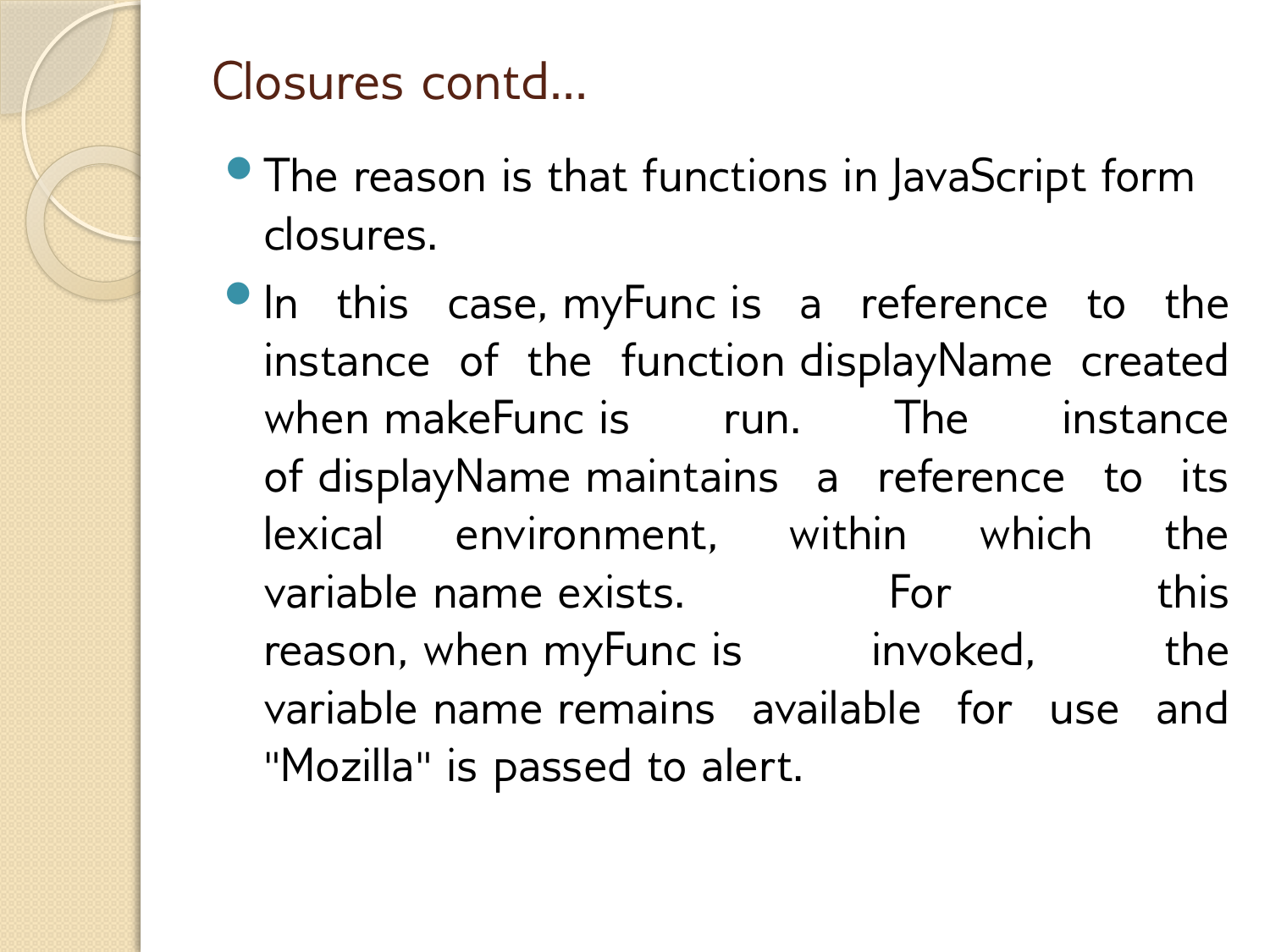

# Closures contd…
The reason is that functions in JavaScript form closures.
In this case, myFunc is a reference to the instance of the function displayName created when makeFunc is run. The instance of displayName maintains a reference to its lexical environment, within which the variable name exists. For this reason, when myFunc is invoked, the variable name remains available for use and "Mozilla" is passed to alert.